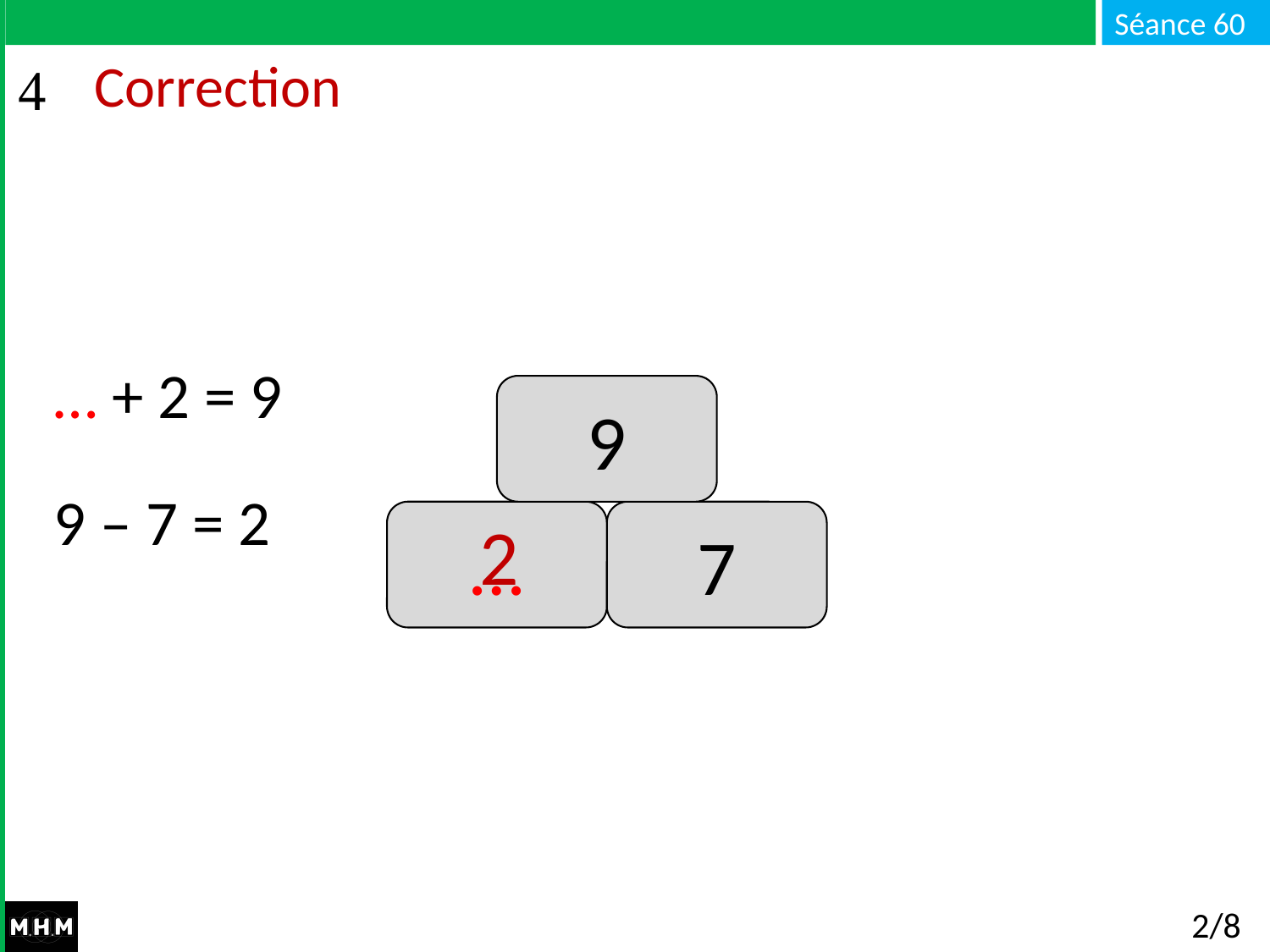

# Correction
… + 2 = 9
9
9 – 7 = 2
2
7
…
2/8